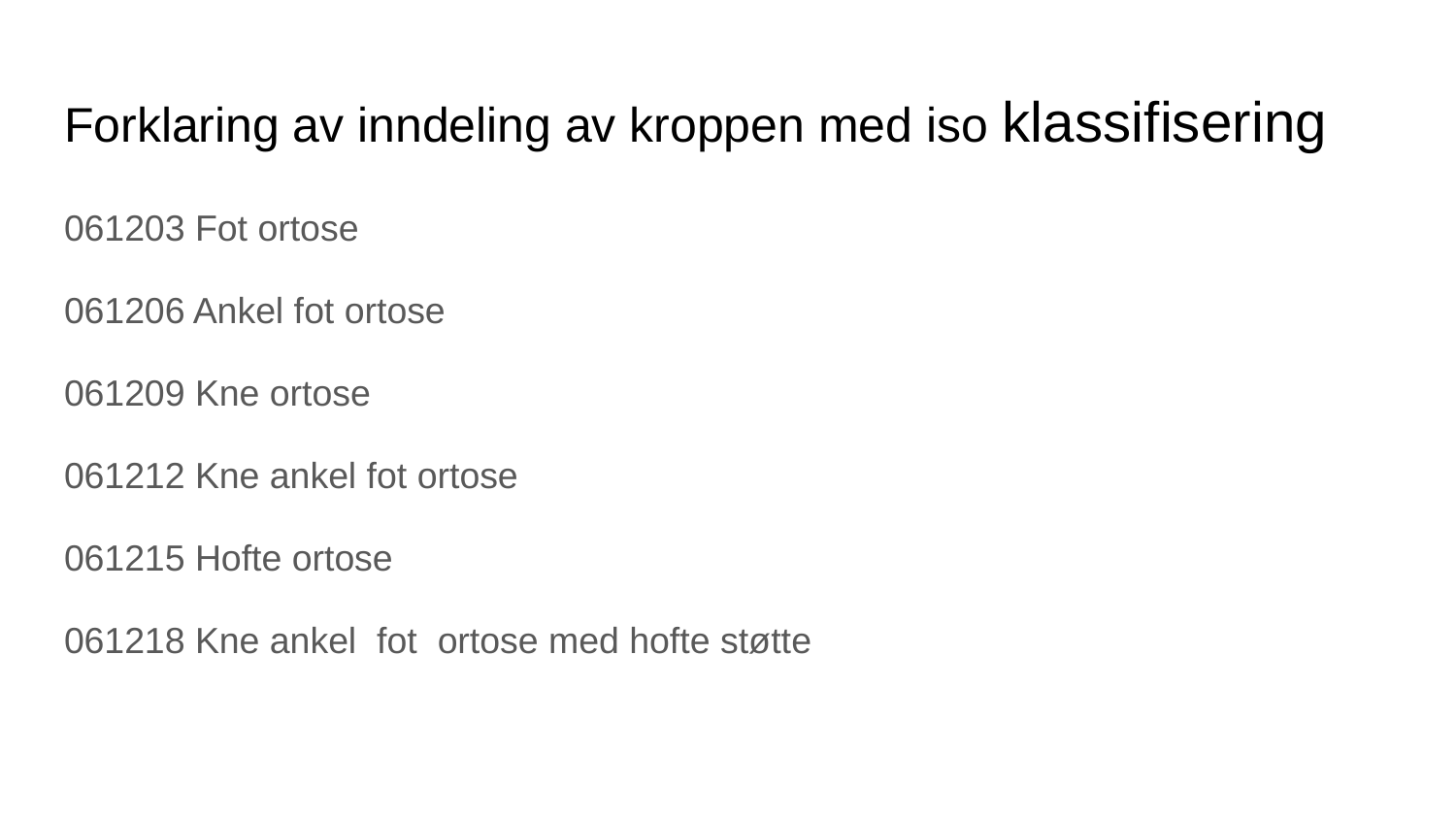

# Forklaring av inndeling av kroppen med iso klassifisering
061203 Fot ortose
061206 Ankel fot ortose
061209 Kne ortose
061212 Kne ankel fot ortose
061215 Hofte ortose
061218 Kne ankel  fot  ortose med hofte støtte